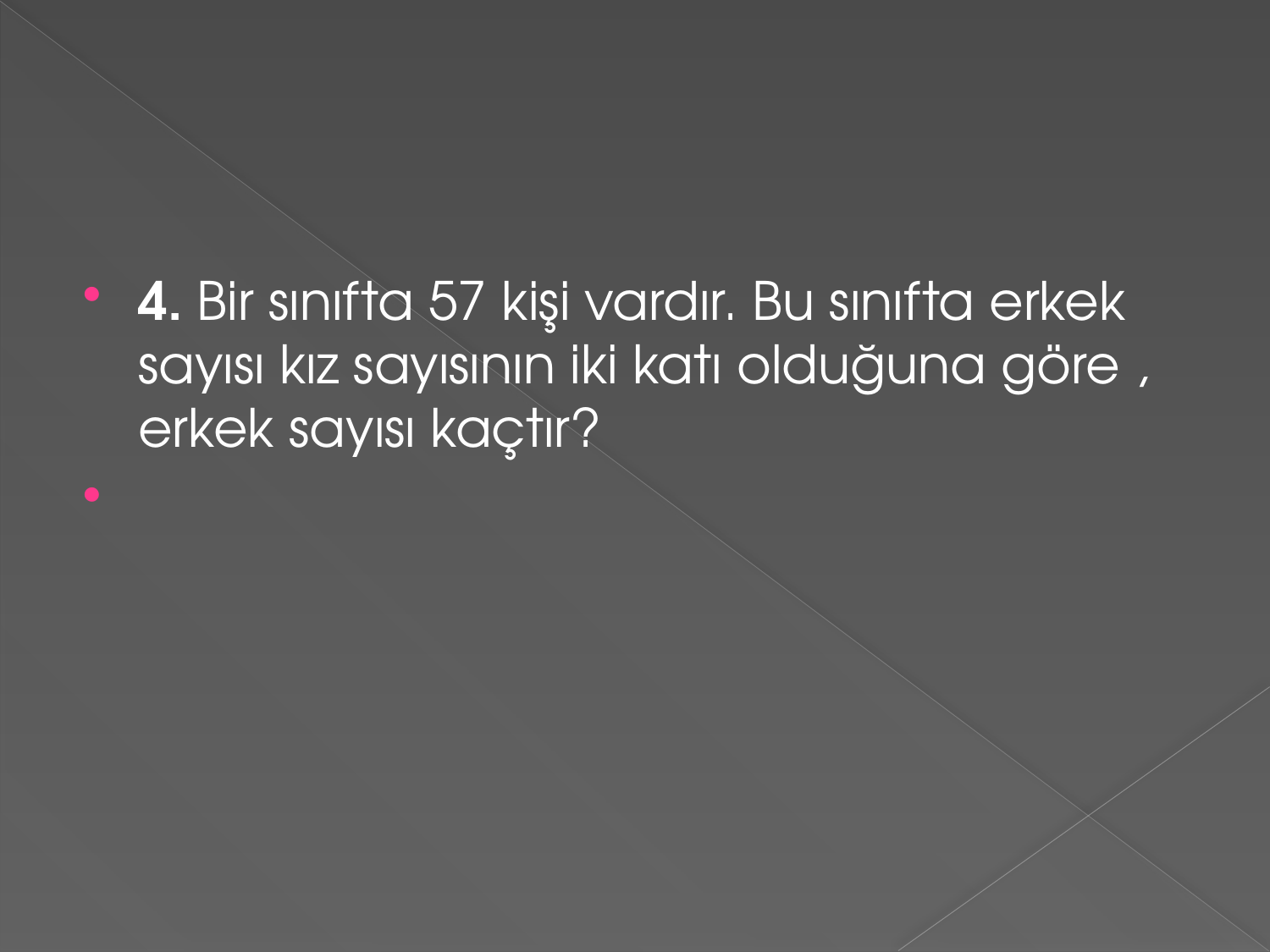

#
4. Bir sınıfta 57 kişi vardır. Bu sınıfta erkek sayısı kız sayısının iki katı olduğuna göre , erkek sayısı kaçtır?